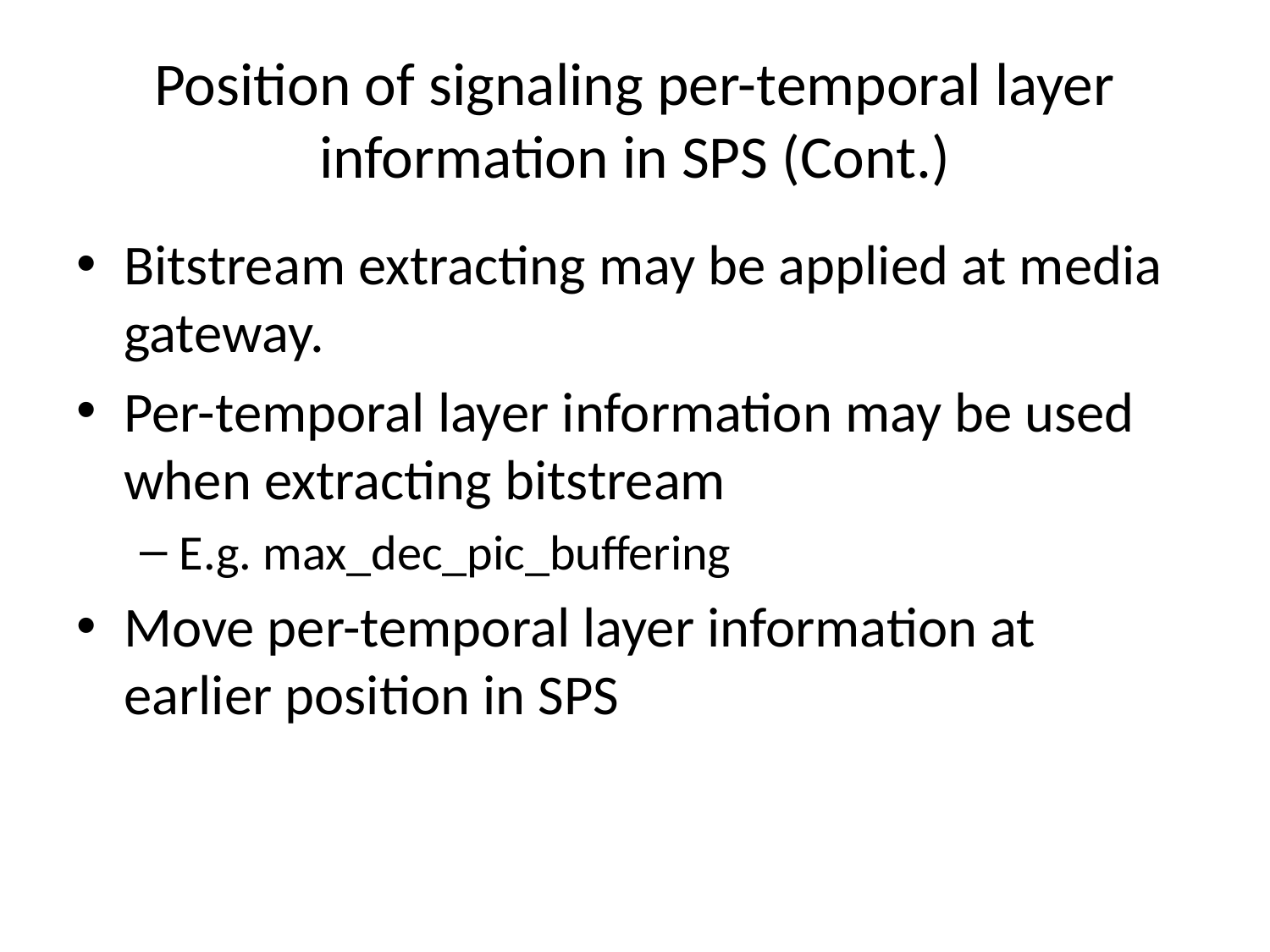

# Position of signaling per-temporal layer information in SPS (Cont.)
Bitstream extracting may be applied at media gateway.
Per-temporal layer information may be used when extracting bitstream
E.g. max_dec_pic_buffering
Move per-temporal layer information at earlier position in SPS